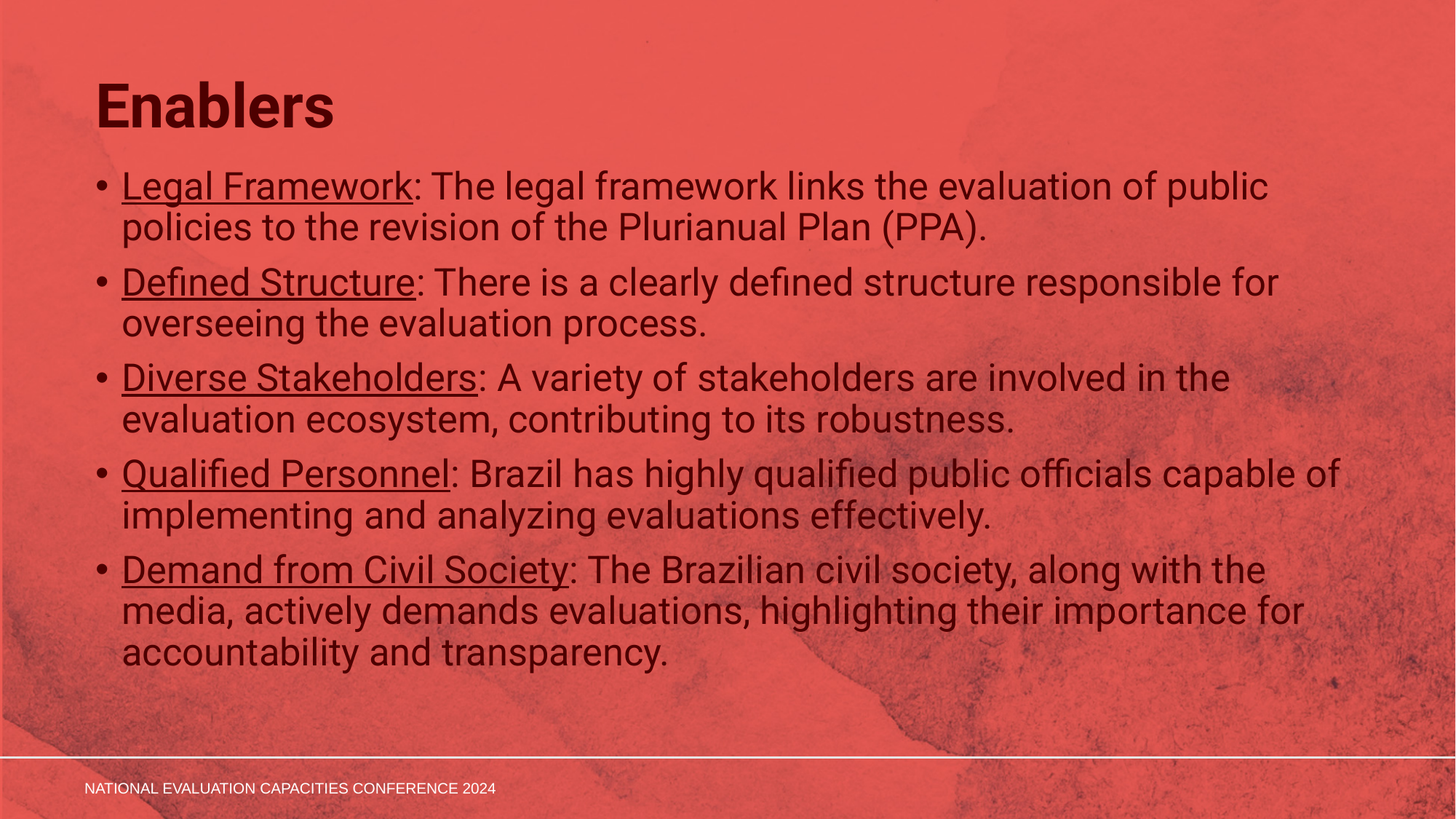

# Enablers
Legal Framework: The legal framework links the evaluation of public policies to the revision of the Plurianual Plan (PPA).
Defined Structure: There is a clearly defined structure responsible for overseeing the evaluation process.
Diverse Stakeholders: A variety of stakeholders are involved in the evaluation ecosystem, contributing to its robustness.
Qualified Personnel: Brazil has highly qualified public officials capable of implementing and analyzing evaluations effectively.
Demand from Civil Society: The Brazilian civil society, along with the media, actively demands evaluations, highlighting their importance for accountability and transparency.